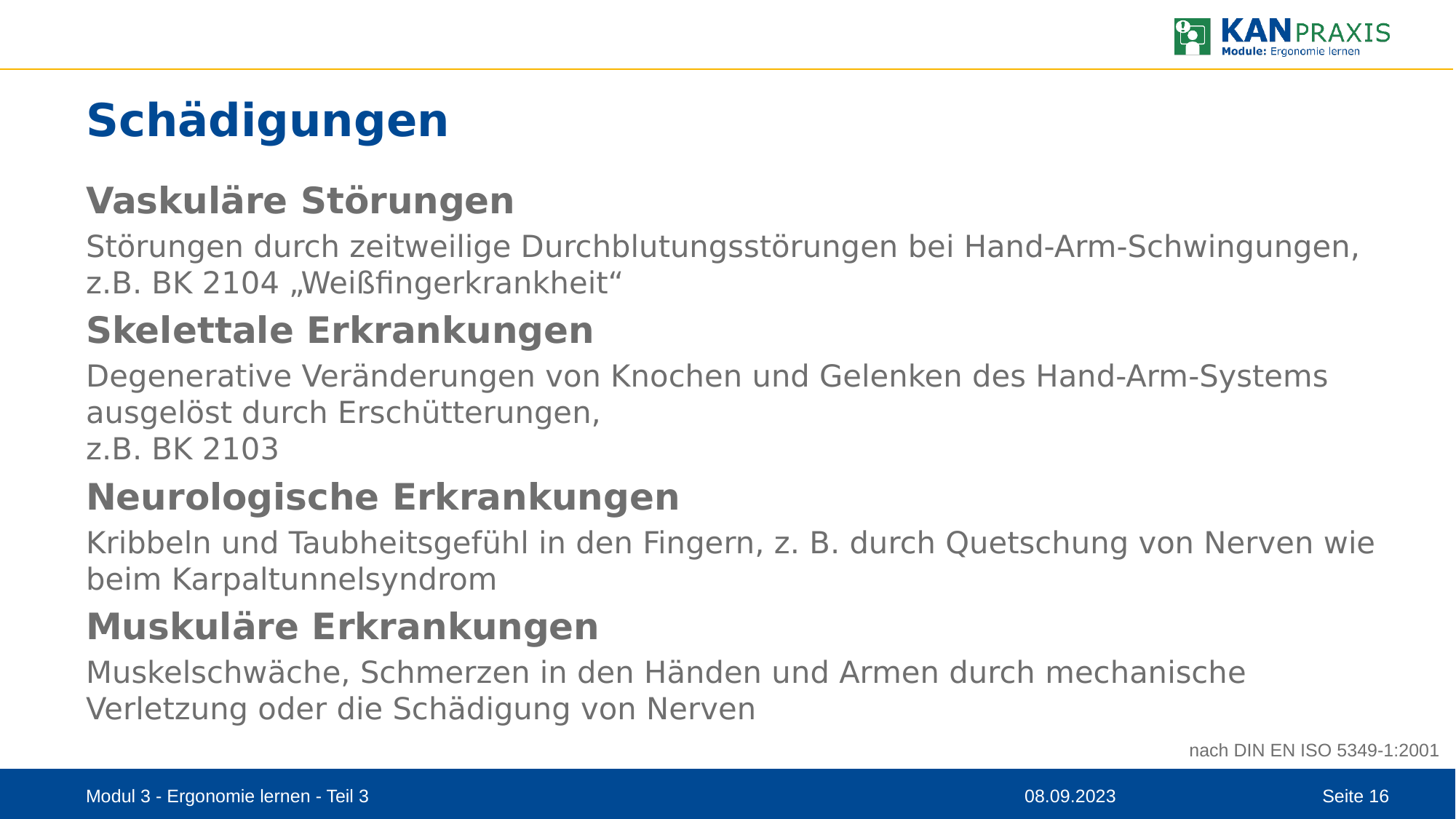

# Schädigungen
Vaskuläre Störungen
Störungen durch zeitweilige Durchblutungsstörungen bei Hand-Arm-Schwingungen, z.B. BK 2104 „Weißfingerkrankheit“
Skelettale Erkrankungen
Degenerative Veränderungen von Knochen und Gelenken des Hand-Arm-Systems ausgelöst durch Erschütterungen,
z.B. BK 2103
Neurologische Erkrankungen
Kribbeln und Taubheitsgefühl in den Fingern, z. B. durch Quetschung von Nerven wie beim Karpaltunnelsyndrom
Muskuläre Erkrankungen
Muskelschwäche, Schmerzen in den Händen und Armen durch mechanische Verletzung oder die Schädigung von Nerven
nach DIN EN ISO 5349-1:2001
Modul 3 - Ergonomie lernen - Teil 3
08.09.2023
Seite 16